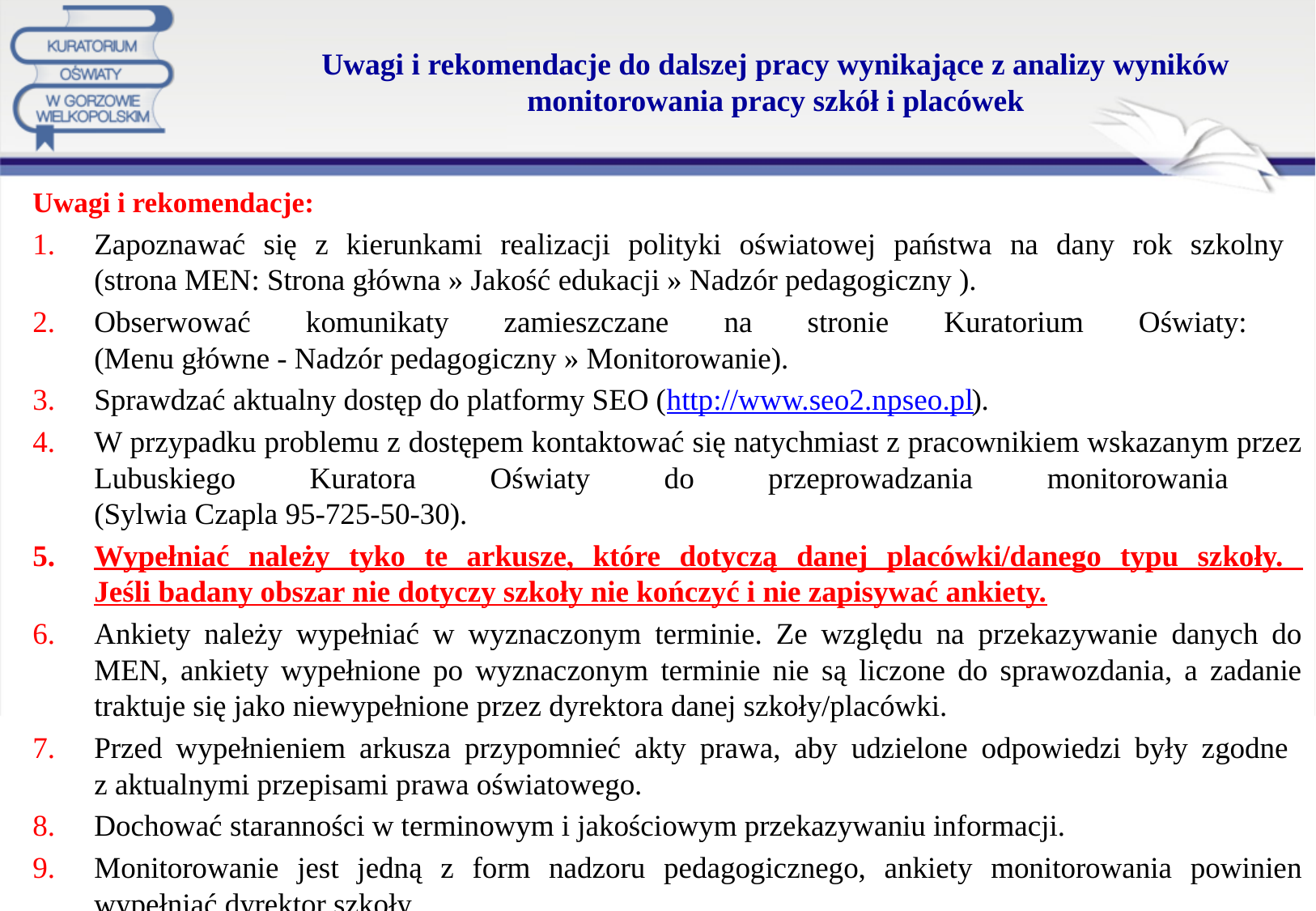

# Uwagi i rekomendacje do dalszej pracy wynikające z analizy wyników monitorowania pracy szkół i placówek
Uwagi i rekomendacje:
Zapoznawać się z kierunkami realizacji polityki oświatowej państwa na dany rok szkolny
(strona MEN: Strona główna » Jakość edukacji » Nadzór pedagogiczny ).
Obserwować komunikaty zamieszczane na stronie Kuratorium Oświaty:
(Menu główne - Nadzór pedagogiczny » Monitorowanie).
Sprawdzać aktualny dostęp do platformy SEO (http://www.seo2.npseo.pl).
W przypadku problemu z dostępem kontaktować się natychmiast z pracownikiem wskazanym przez Lubuskiego Kuratora Oświaty do przeprowadzania monitorowania
(Sylwia Czapla 95-725-50-30).
Wypełniać należy tyko te arkusze, które dotyczą danej placówki/danego typu szkoły.
Jeśli badany obszar nie dotyczy szkoły nie kończyć i nie zapisywać ankiety.
Ankiety należy wypełniać w wyznaczonym terminie. Ze względu na przekazywanie danych do MEN, ankiety wypełnione po wyznaczonym terminie nie są liczone do sprawozdania, a zadanie traktuje się jako niewypełnione przez dyrektora danej szkoły/placówki.
Przed wypełnieniem arkusza przypomnieć akty prawa, aby udzielone odpowiedzi były zgodne
z aktualnymi przepisami prawa oświatowego.
Dochować staranności w terminowym i jakościowym przekazywaniu informacji.
Monitorowanie jest jedną z form nadzoru pedagogicznego, ankiety monitorowania powinien wypełniać dyrektor szkoły.